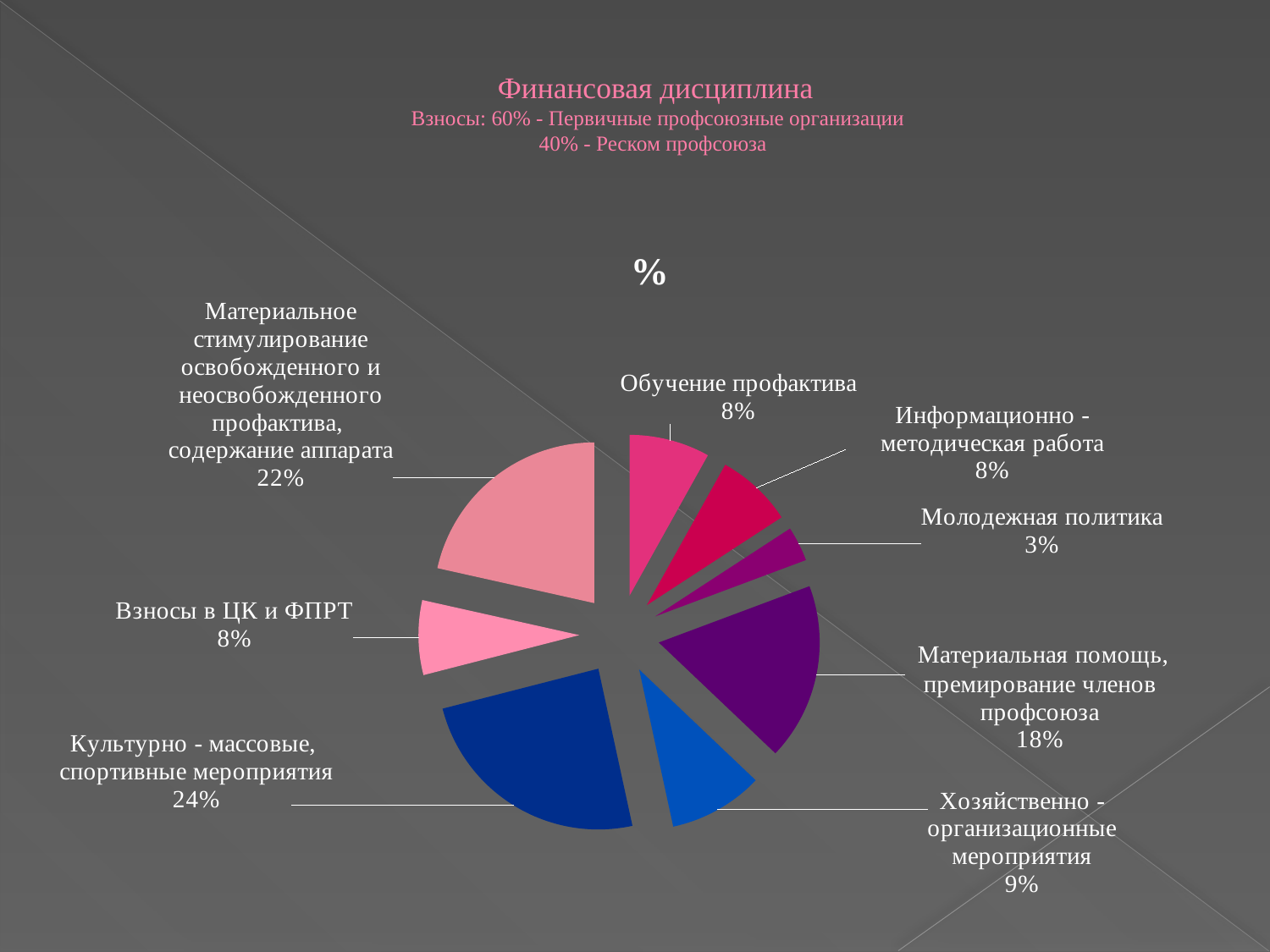

# Финансовая дисциплина Взносы: 60% - Первичные профсоюзные организации 40% - Реском профсоюза

### Chart:

| Category | % |
|---|---|
| Обучение профактива | 8.1 |
| Информационно - методическая работа | 7.7 |
| Молодежная политика | 3.5 |
| Материальная помощь, премирование членов профсоюза | 17.8 |
| Хозяйственно - организационные мероприятия | 9.5 |
| Культурно - массовые, спортивные мерориятия | 24.4 |
| Взносы в ЦК и ФПРТ | 7.5 |
| Материальное стимулирование освобожденного и неосвобожденного профактива, содержание аппарата | 21.5 |